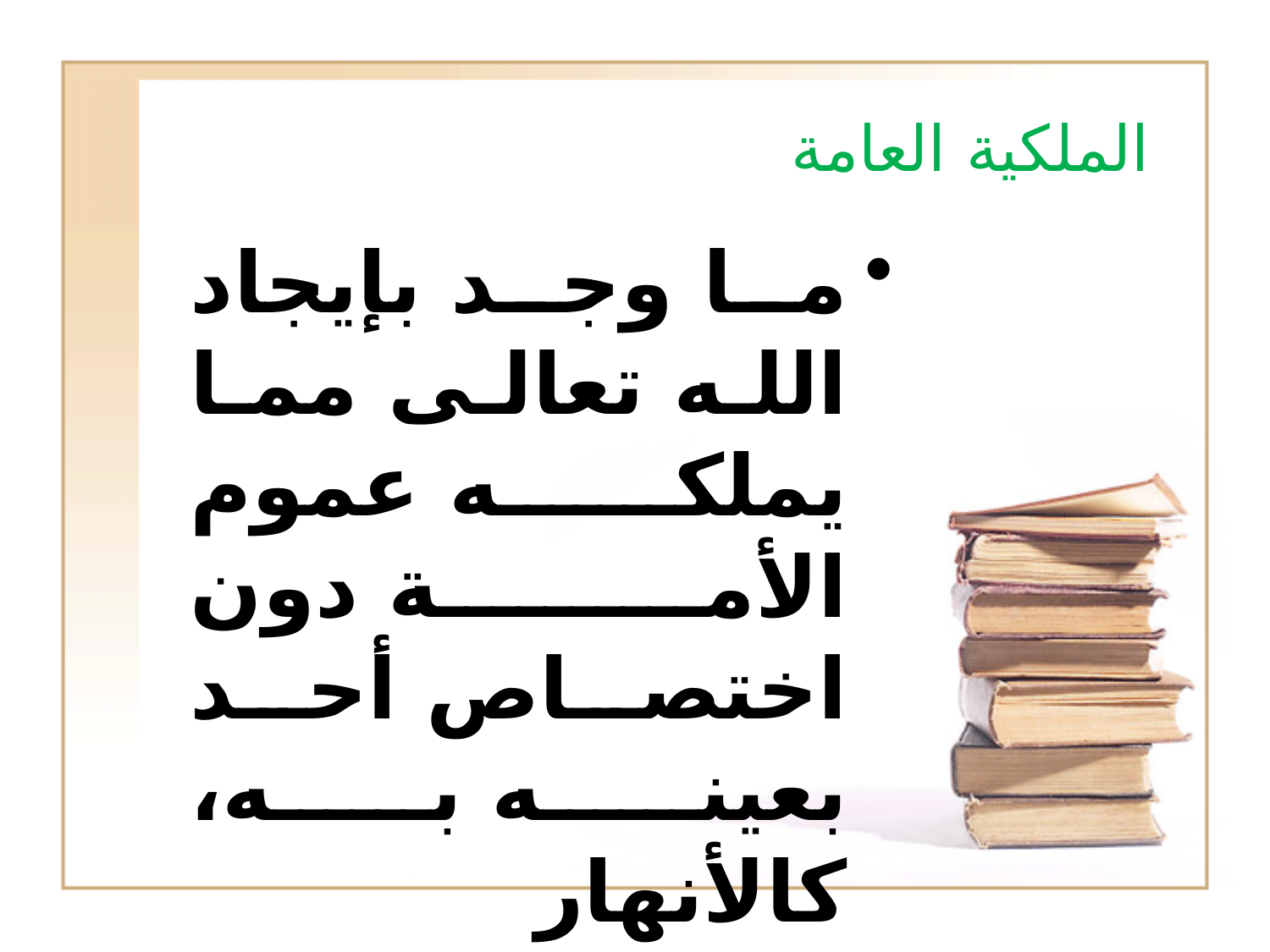

# الملكية العامة
ما وجد بإيجاد الله تعالى مما يملكه عموم الأمة دون اختصاص أحد بعينه به، كالأنهار والبراري والآبار.